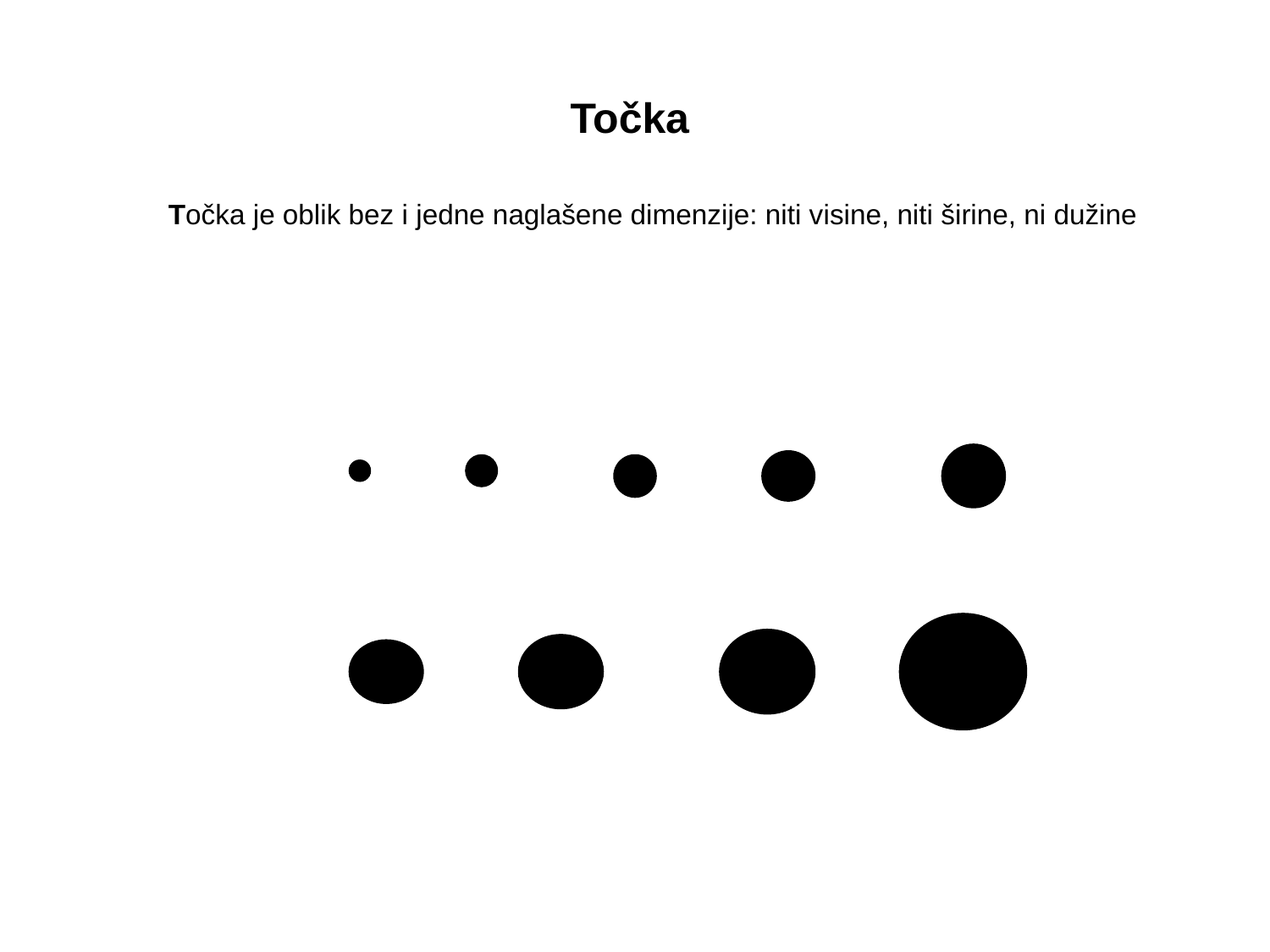

Točka
 Točka je oblik bez i jedne naglašene dimenzije: niti visine, niti širine, ni dužine